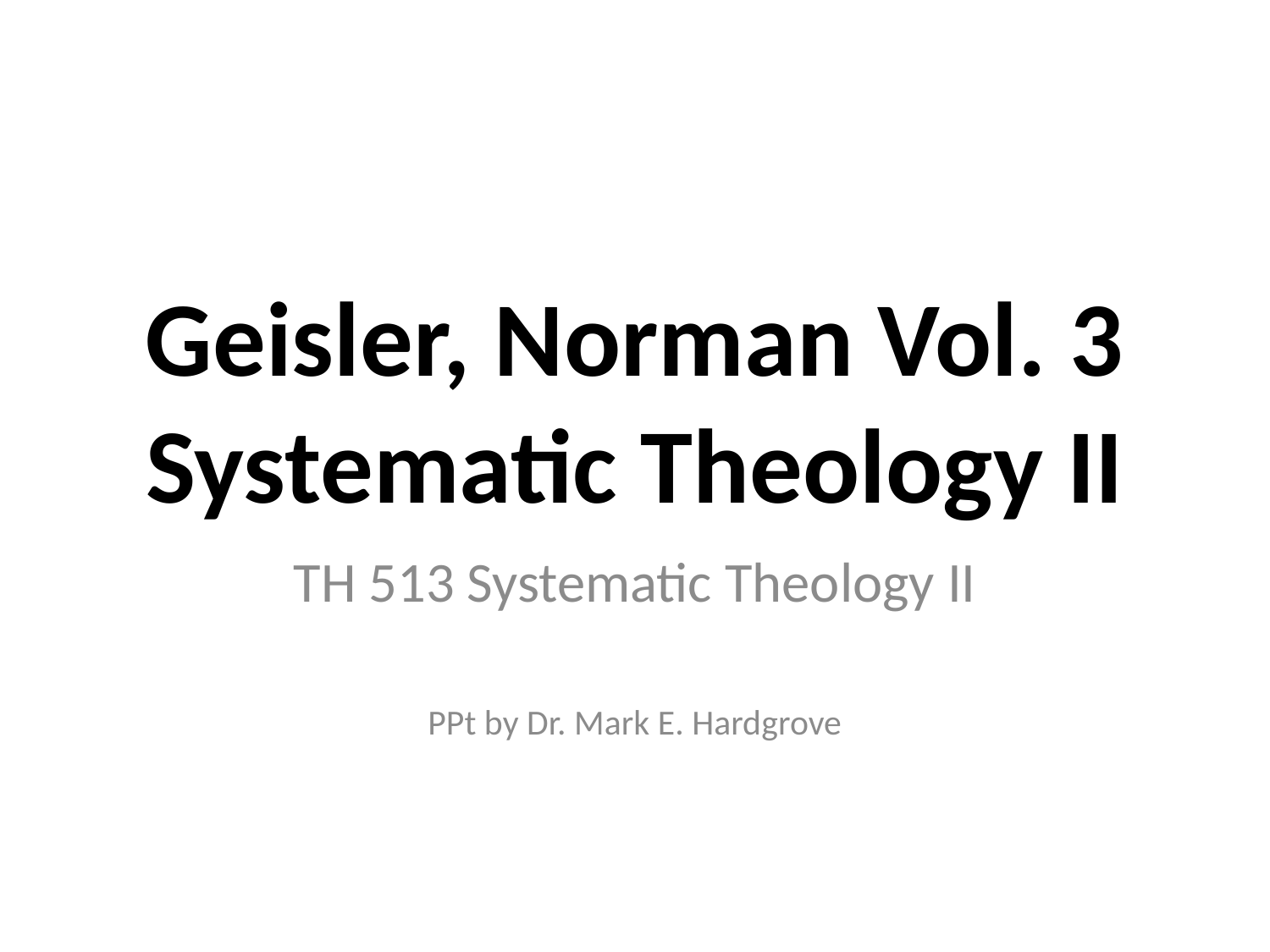

# Geisler, Norman Vol. 3 Systematic Theology II
TH 513 Systematic Theology II

PPt by Dr. Mark E. Hardgrove